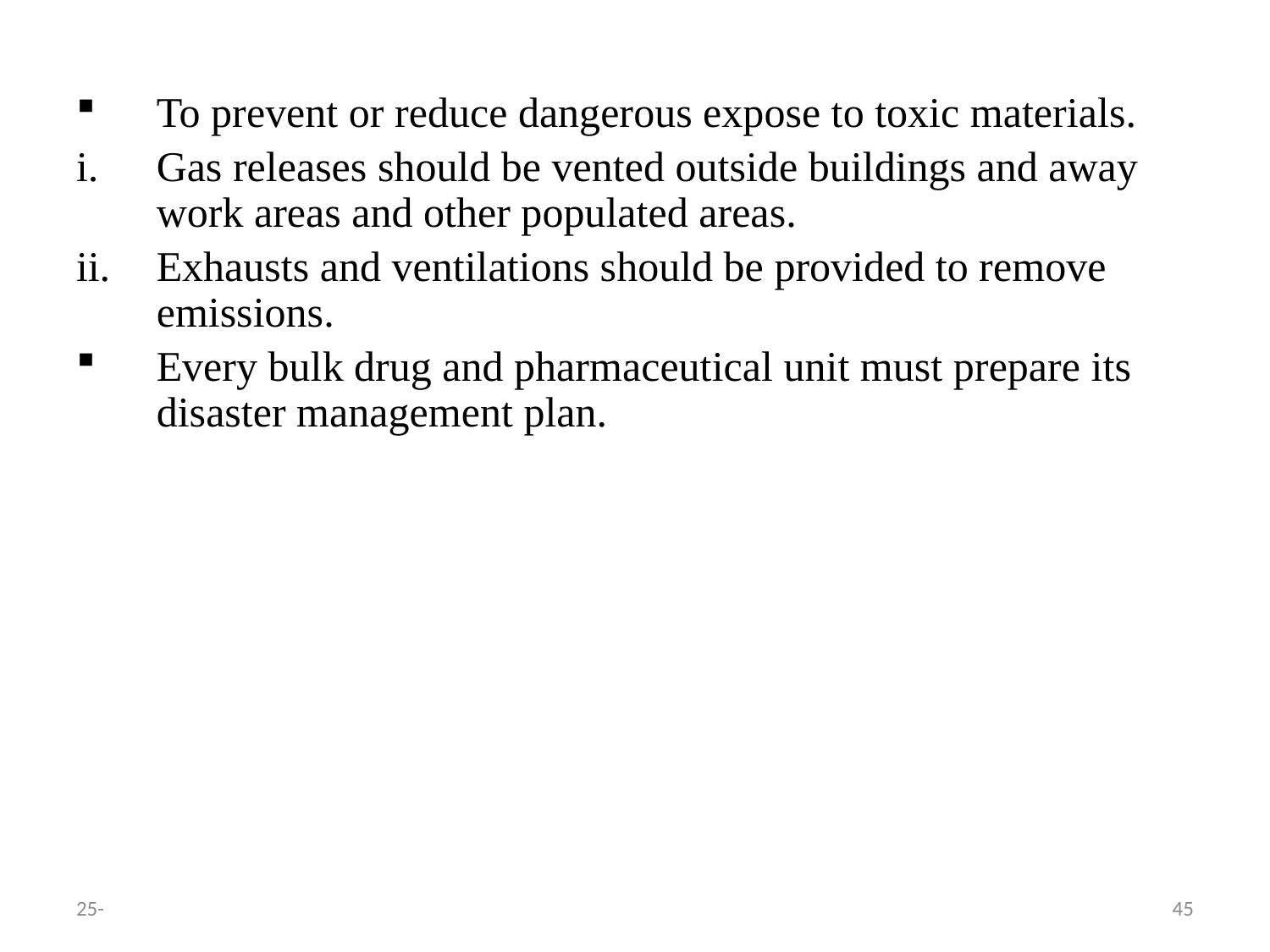

To prevent or reduce dangerous expose to toxic materials.
Gas releases should be vented outside buildings and away work areas and other populated areas.
Exhausts and ventilations should be provided to remove emissions.
Every bulk drug and pharmaceutical unit must prepare its disaster management plan.

45
25-